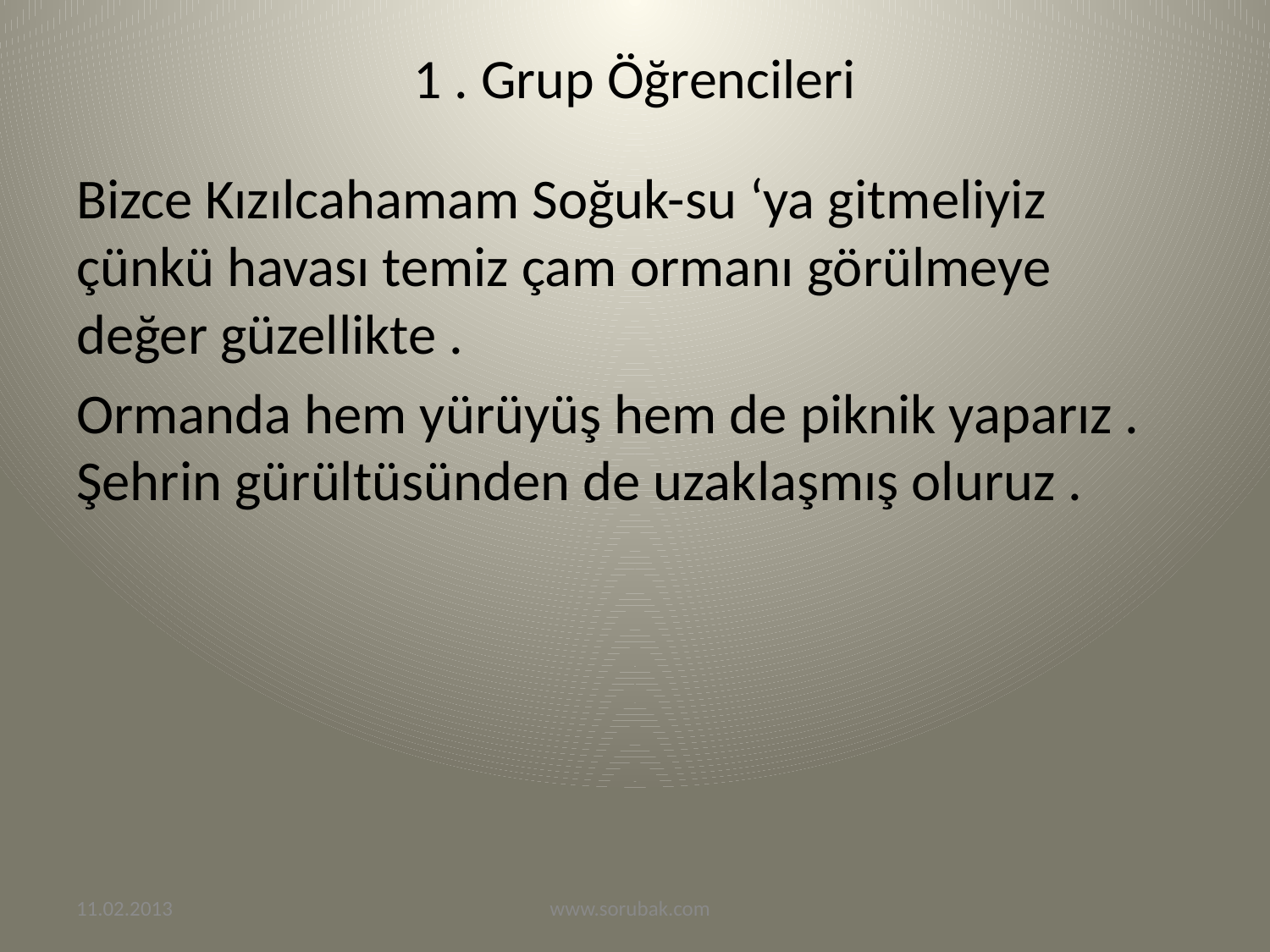

# 1 . Grup Öğrencileri
Bizce Kızılcahamam Soğuk-su ‘ya gitmeliyiz çünkü havası temiz çam ormanı görülmeye değer güzellikte .
Ormanda hem yürüyüş hem de piknik yaparız . Şehrin gürültüsünden de uzaklaşmış oluruz .

11.02.2013
www.sorubak.com